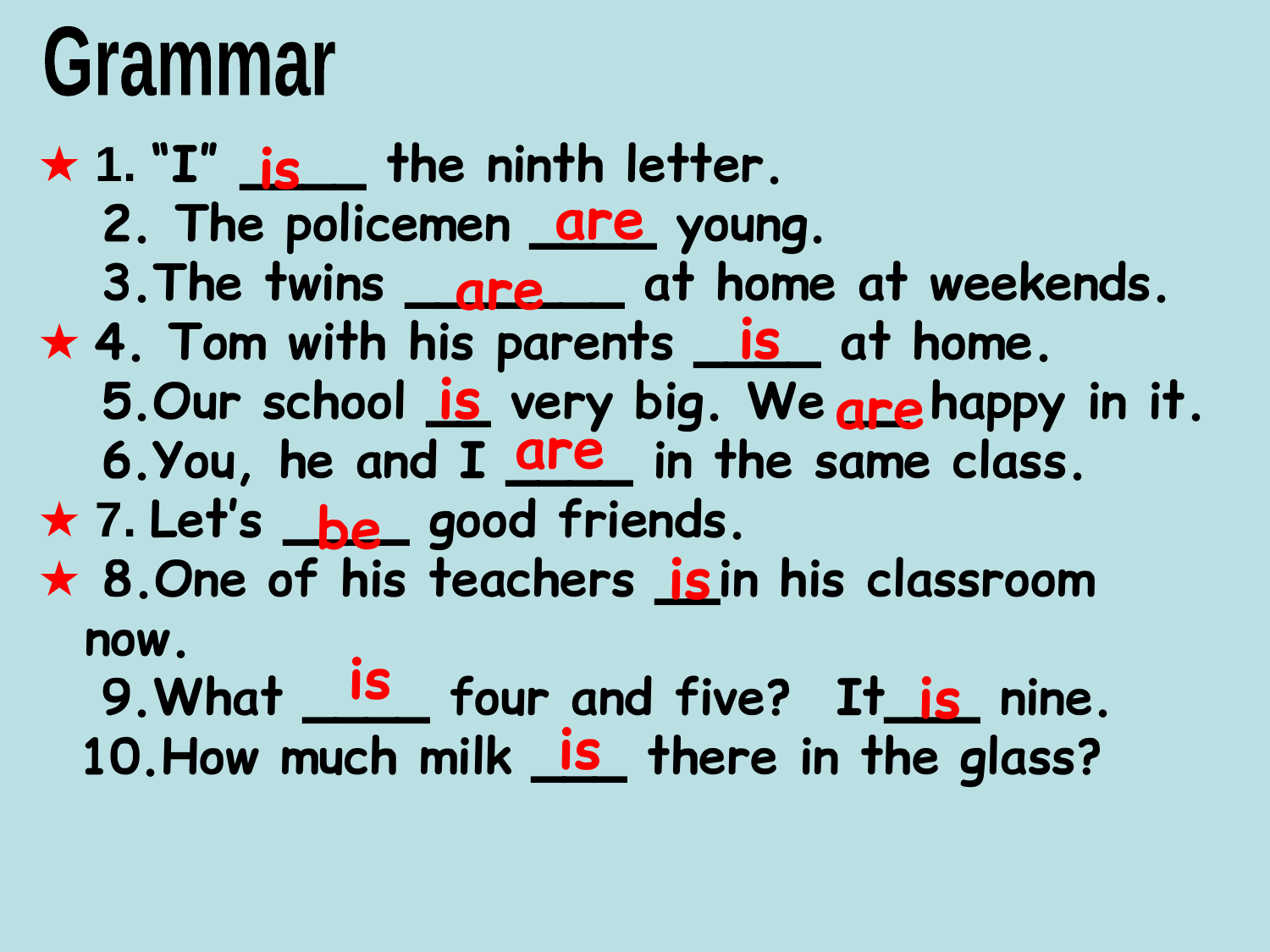

Grammar
★ 1. “I” ____ the ninth letter.
   2. The policemen ____ young.
   3.The twins _______ at home at weekends.
★ 4. Tom with his parents ____ at home.
   5.Our school __ very big. We __ happy in it.
   6.You, he and I ____ in the same class.
★ 7. Let’s ____ good friends.
★ 8.One of his teachers __in his classroom now.
   9.What ____ four and five?  It___ nine.
  10.How much milk ___ there in the glass?

is
are
are
is
is
are
are
be
is

is
is
is